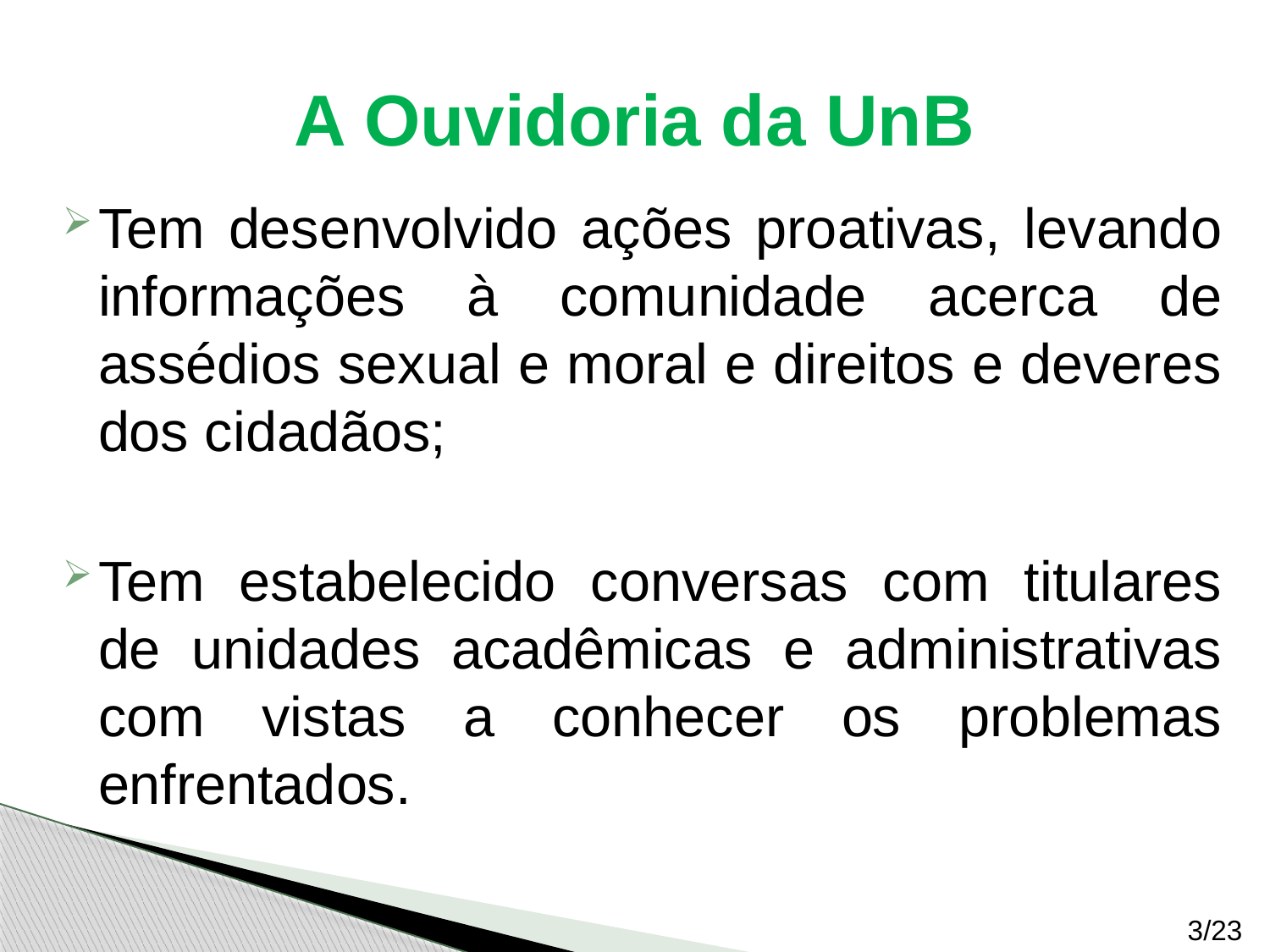

# A Ouvidoria da UnB
Tem desenvolvido ações proativas, levando informações à comunidade acerca de assédios sexual e moral e direitos e deveres dos cidadãos;

Tem estabelecido conversas com titulares de unidades acadêmicas e administrativas com vistas a conhecer os problemas enfrentados.

3/23